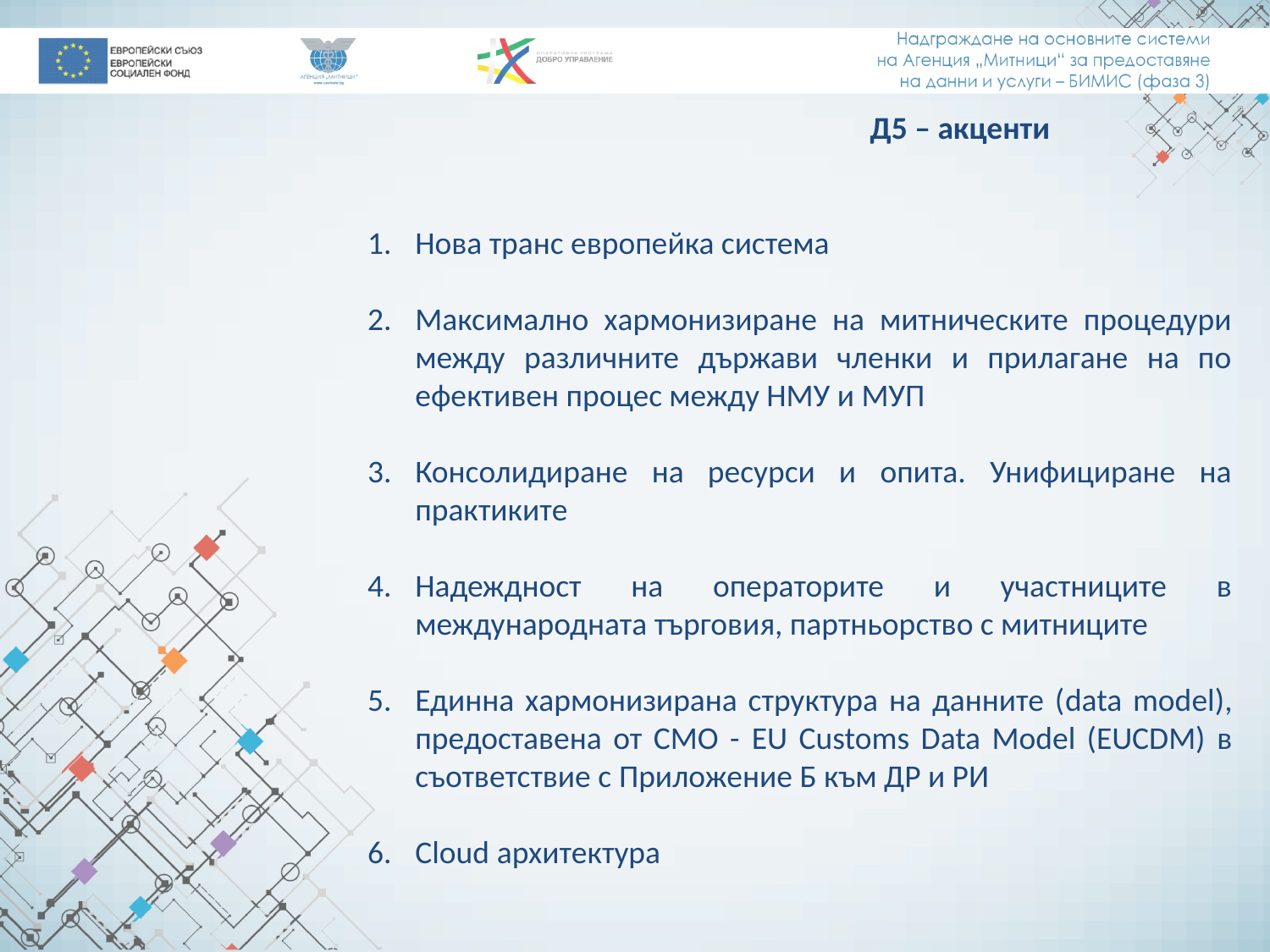

Д5 – акценти
Нова транс европейка система

Максимално хармонизиране на митническите процедури между различните държави членки и прилагане на по ефективен процес между НМУ и МУП

Консолидиране на ресурси и опита. Унифициране на практиките

Надеждност на операторите и участниците в международната търговия, партньорство с митниците

Единна хармонизирана структура на данните (data model), предоставена от СМО - EU Customs Data Model (EUCDM) в съответствие с Приложение Б към ДР и РИ

Cloud архитектура